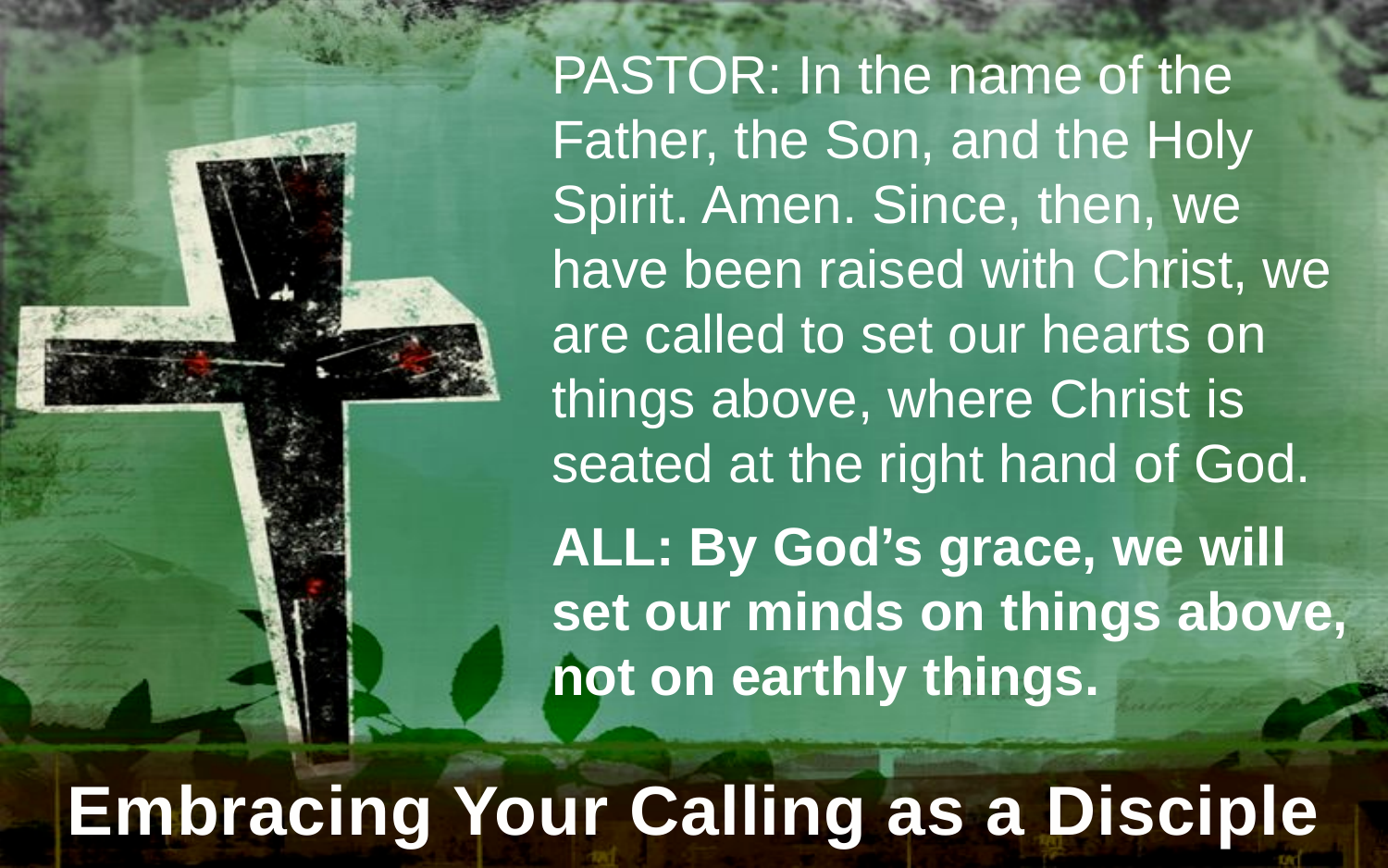

PASTOR: In the name of the Father, the Son, and the Holy Spirit. Amen. Since, then, we have been raised with Christ, we are called to set our hearts on things above, where Christ is seated at the right hand of God.
ALL: By God’s grace, we will set our minds on things above, not on earthly things.
Embracing Your Calling as a Disciple